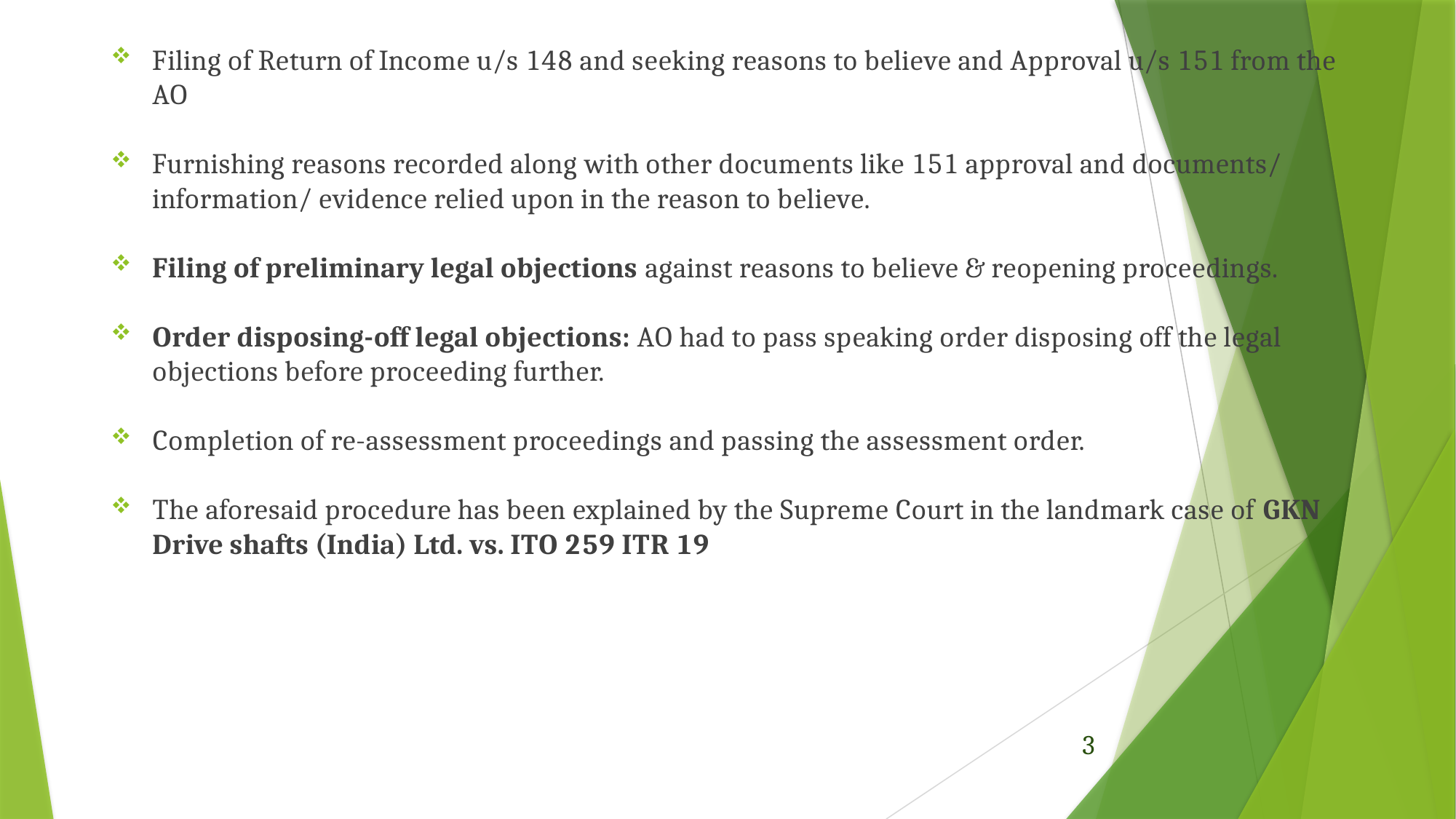

Filing of Return of Income u/s 148 and seeking reasons to believe and Approval u/s 151 from the AO

Furnishing reasons recorded along with other documents like 151 approval and documents/ information/ evidence relied upon in the reason to believe.

Filing of preliminary legal objections against reasons to believe & reopening proceedings.

Order disposing-off legal objections: AO had to pass speaking order disposing off the legal objections before proceeding further.

Completion of re-assessment proceedings and passing the assessment order.

The aforesaid procedure has been explained by the Supreme Court in the landmark case of GKN Drive shafts (India) Ltd. vs. ITO 259 ITR 19

3